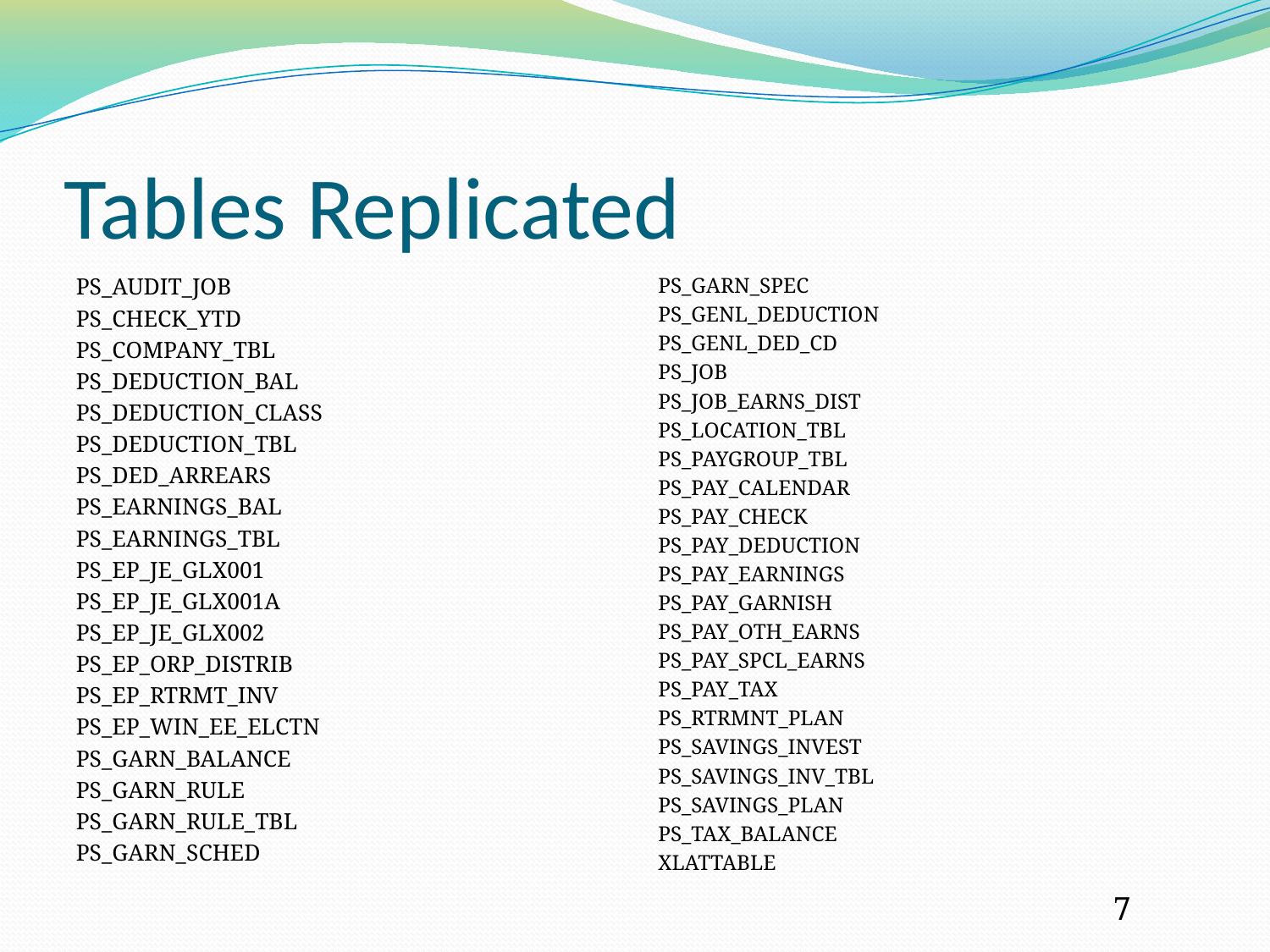

# Tables Replicated
PS_AUDIT_JOB
PS_CHECK_YTD
PS_COMPANY_TBL
PS_DEDUCTION_BAL
PS_DEDUCTION_CLASS
PS_DEDUCTION_TBL
PS_DED_ARREARS
PS_EARNINGS_BAL
PS_EARNINGS_TBL
PS_EP_JE_GLX001
PS_EP_JE_GLX001A
PS_EP_JE_GLX002
PS_EP_ORP_DISTRIB
PS_EP_RTRMT_INV
PS_EP_WIN_EE_ELCTN
PS_GARN_BALANCE
PS_GARN_RULE
PS_GARN_RULE_TBL
PS_GARN_SCHED
PS_GARN_SPEC
PS_GENL_DEDUCTION
PS_GENL_DED_CD
PS_JOB
PS_JOB_EARNS_DIST
PS_LOCATION_TBL
PS_PAYGROUP_TBL
PS_PAY_CALENDAR
PS_PAY_CHECK
PS_PAY_DEDUCTION
PS_PAY_EARNINGS
PS_PAY_GARNISH
PS_PAY_OTH_EARNS
PS_PAY_SPCL_EARNS
PS_PAY_TAX
PS_RTRMNT_PLAN
PS_SAVINGS_INVEST
PS_SAVINGS_INV_TBL
PS_SAVINGS_PLAN
PS_TAX_BALANCE
XLATTABLE
7